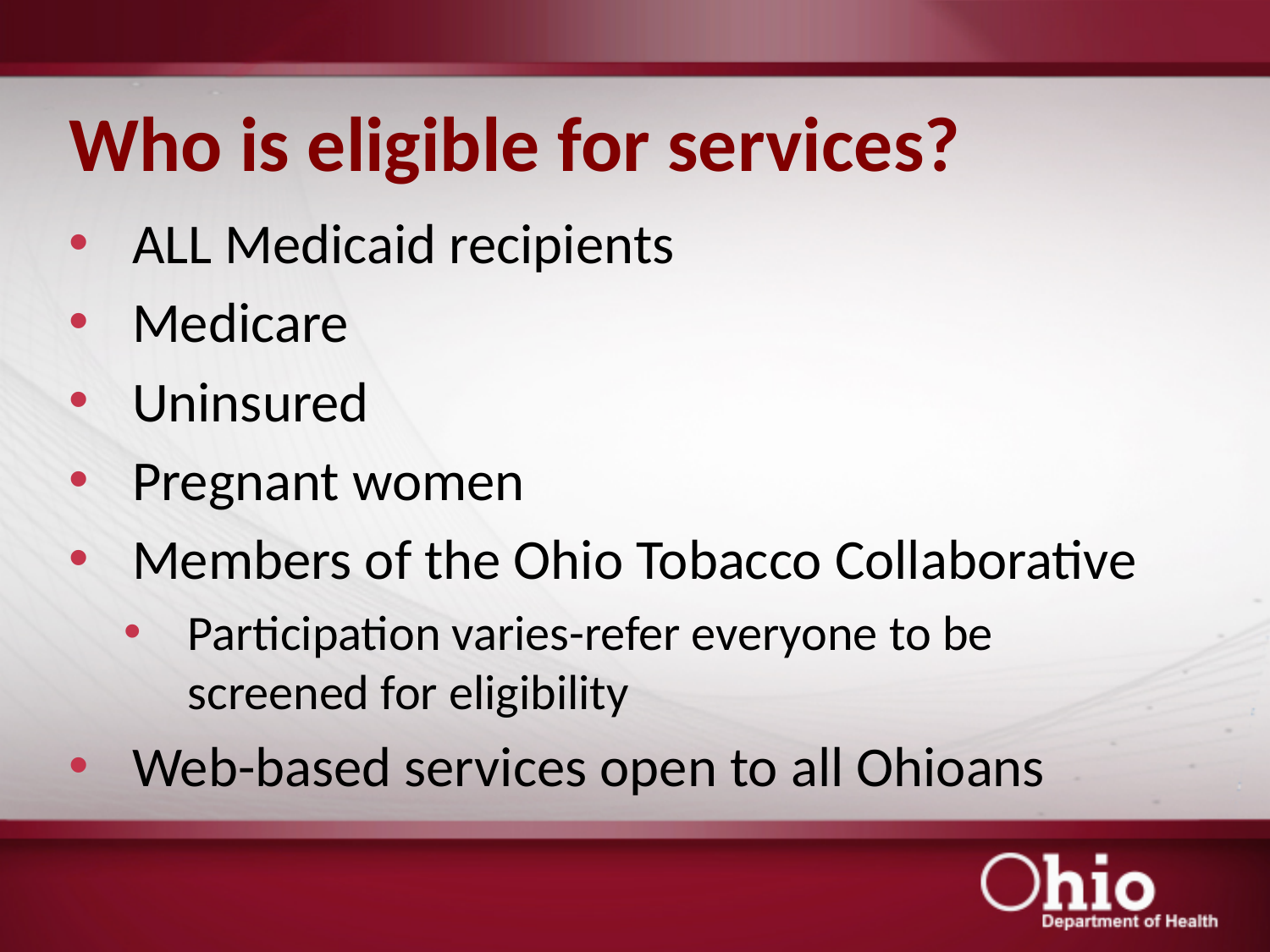

# Who is eligible for services?
ALL Medicaid recipients
Medicare
Uninsured
Pregnant women
Members of the Ohio Tobacco Collaborative
Participation varies-refer everyone to be screened for eligibility
Web-based services open to all Ohioans